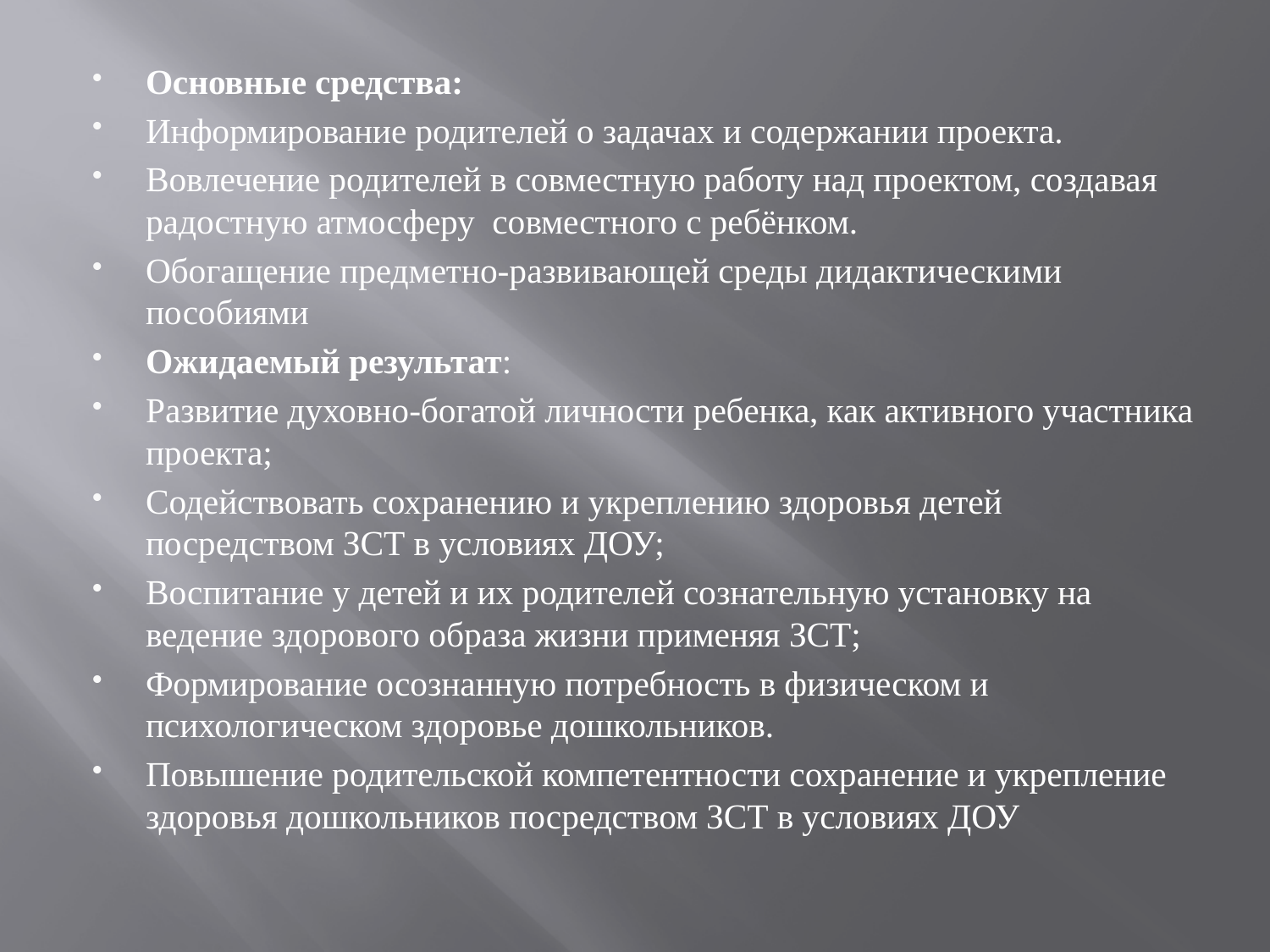

Основные средства:
Информирование родителей о задачах и содержании проекта.
Вовлечение родителей в совместную работу над проектом, создавая радостную атмосферу  совместного с ребёнком.
Обогащение предметно-развивающей среды дидактическими пособиями
Ожидаемый результат:
Развитие духовно-богатой личности ребенка, как активного участника проекта;
Содействовать сохранению и укреплению здоровья детей посредством ЗСТ в условиях ДОУ;
Воспитание у детей и их родителей сознательную установку на ведение здорового образа жизни применяя ЗСТ;
Формирование осознанную потребность в физическом и психологическом здоровье дошкольников.
Повышение родительской компетентности сохранение и укрепление здоровья дошкольников посредством ЗСТ в условиях ДОУ